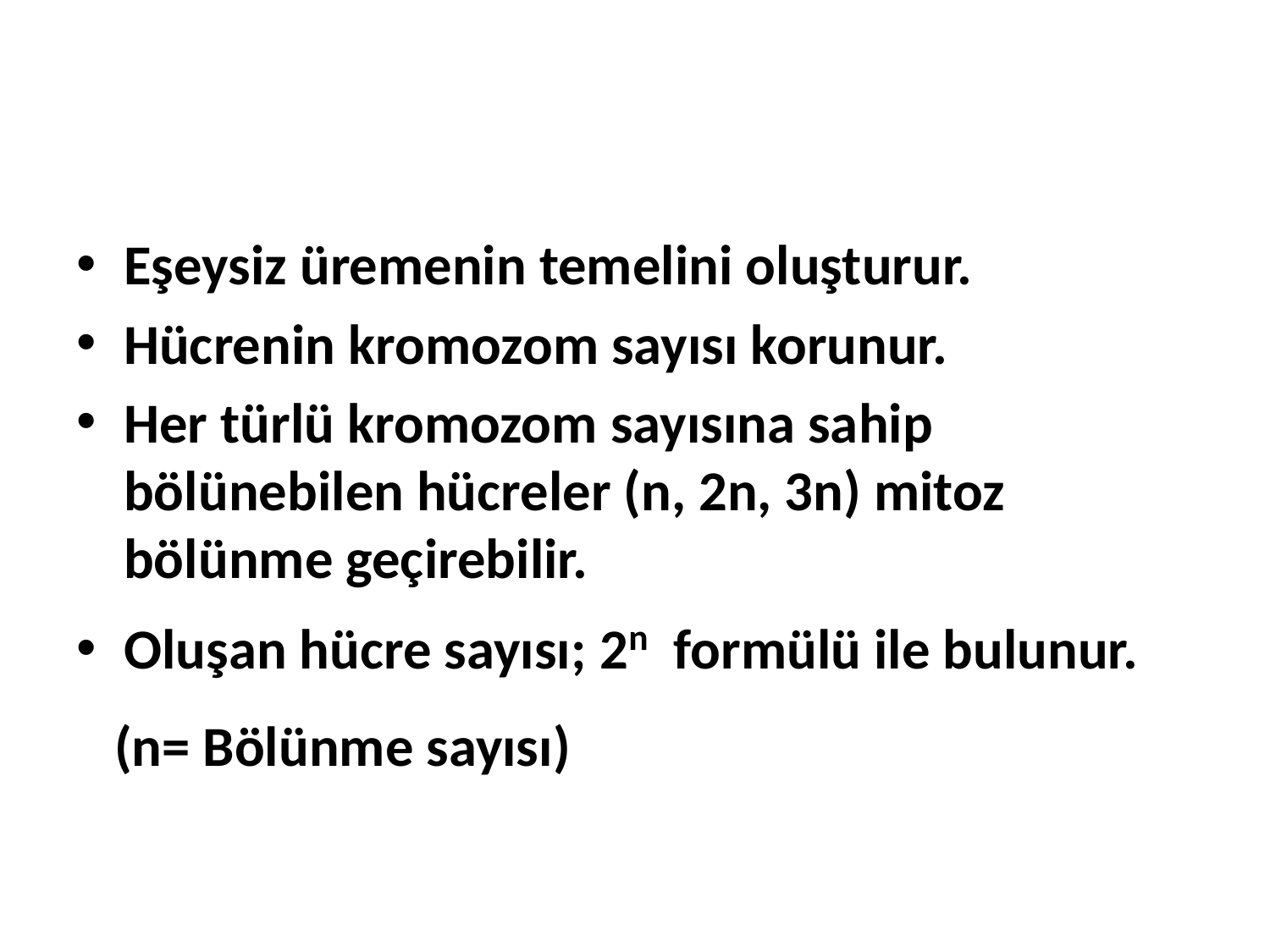

#
Eşeysiz üremenin temelini oluşturur.
Hücrenin kromozom sayısı korunur.
Her türlü kromozom sayısına sahip bölünebilen hücreler (n, 2n, 3n) mitoz bölünme geçirebilir.
Oluşan hücre sayısı; 2n  formülü ile bulunur.
   (n= Bölünme sayısı)